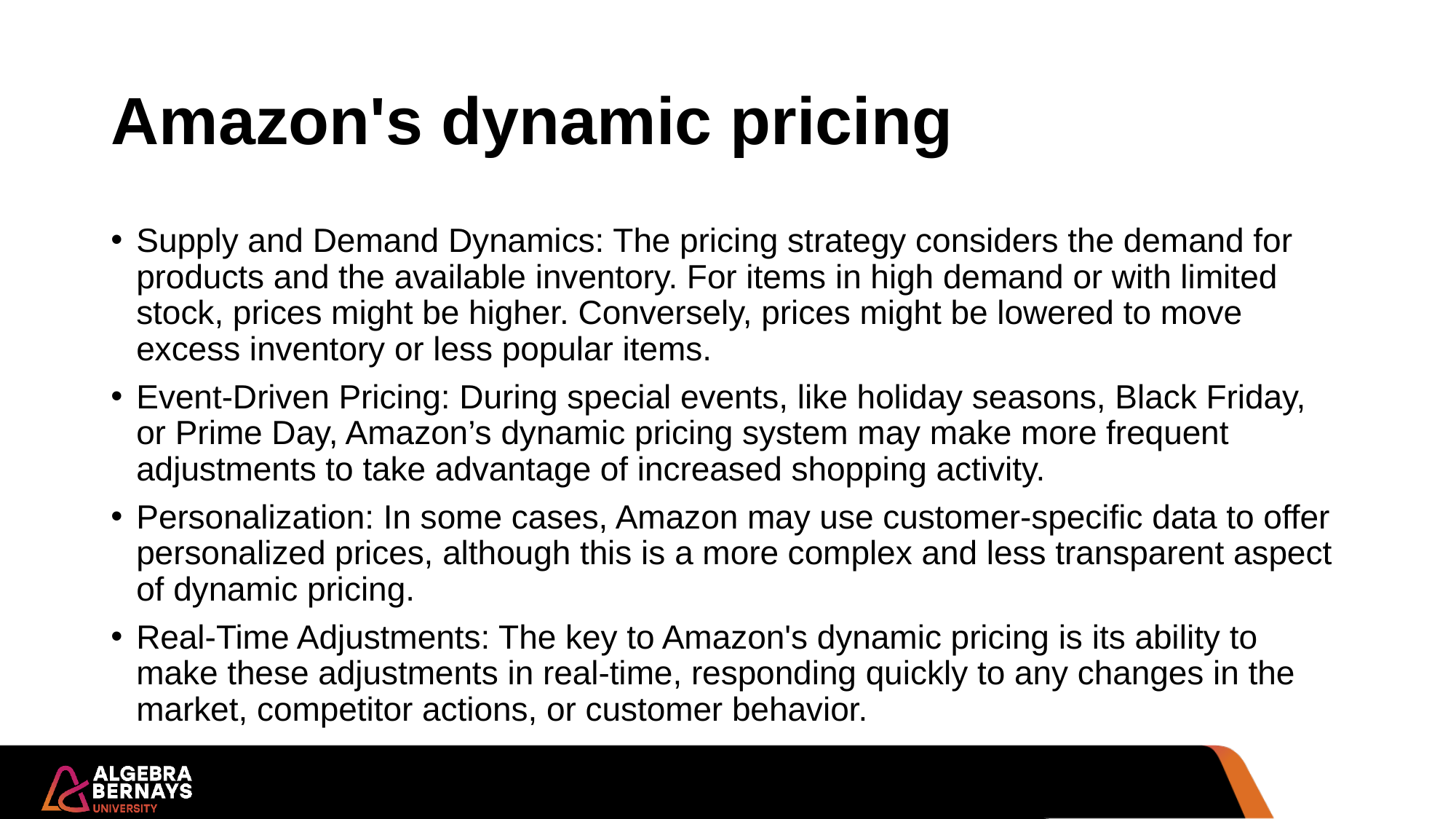

# Amazon's dynamic pricing
Supply and Demand Dynamics: The pricing strategy considers the demand for products and the available inventory. For items in high demand or with limited stock, prices might be higher. Conversely, prices might be lowered to move excess inventory or less popular items.
Event-Driven Pricing: During special events, like holiday seasons, Black Friday, or Prime Day, Amazon’s dynamic pricing system may make more frequent adjustments to take advantage of increased shopping activity.
Personalization: In some cases, Amazon may use customer-specific data to offer personalized prices, although this is a more complex and less transparent aspect of dynamic pricing.
Real-Time Adjustments: The key to Amazon's dynamic pricing is its ability to make these adjustments in real-time, responding quickly to any changes in the market, competitor actions, or customer behavior.